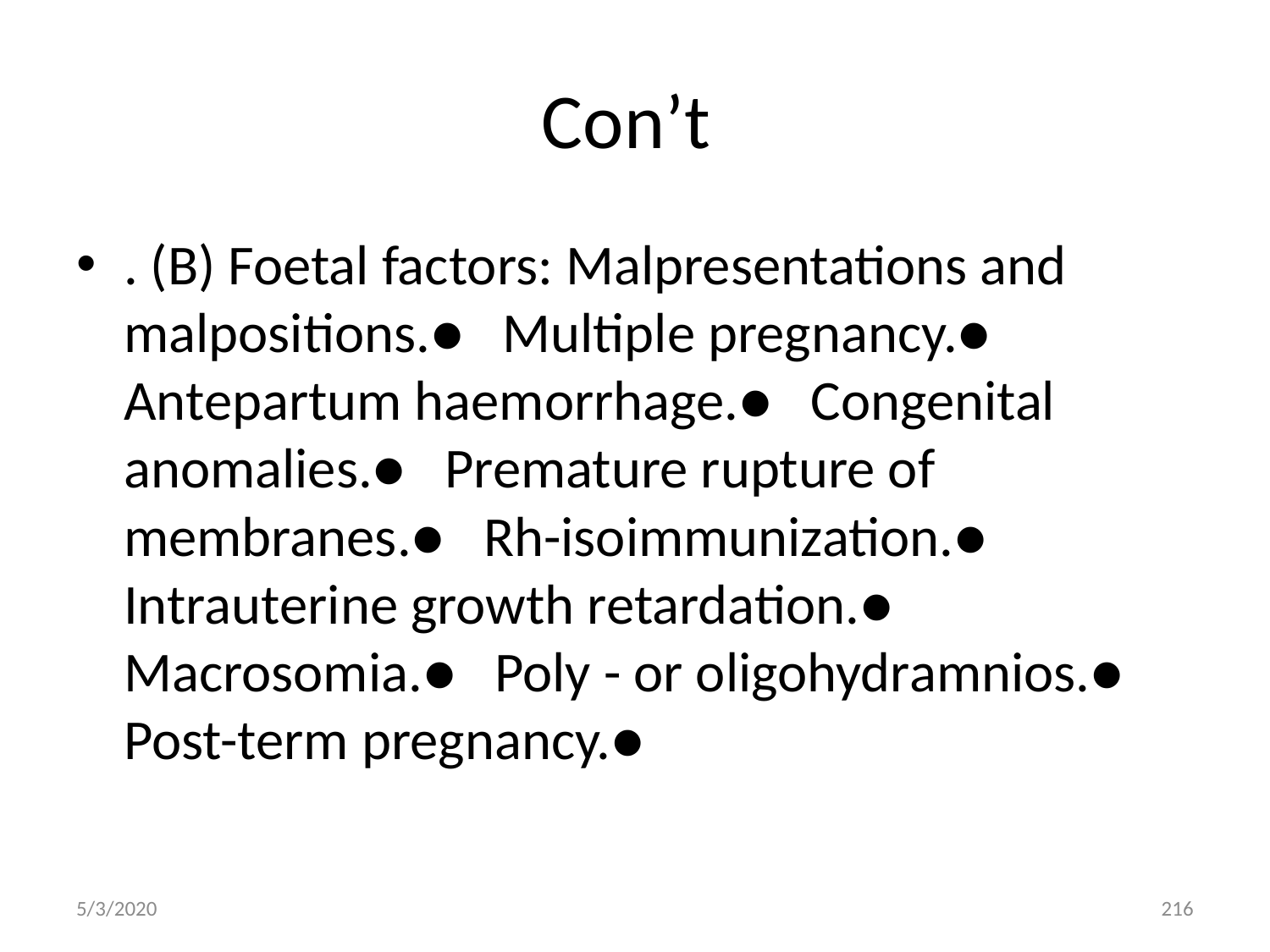

# Con’t
. (B) Foetal factors: Malpresentations and malpositions.●   Multiple pregnancy.●   Antepartum haemorrhage.●   Congenital anomalies.●   Premature rupture of membranes.●   Rh-isoimmunization.●   Intrauterine growth retardation.●   Macrosomia.●   Poly - or oligohydramnios.●   Post-term pregnancy.●
5/3/2020
216